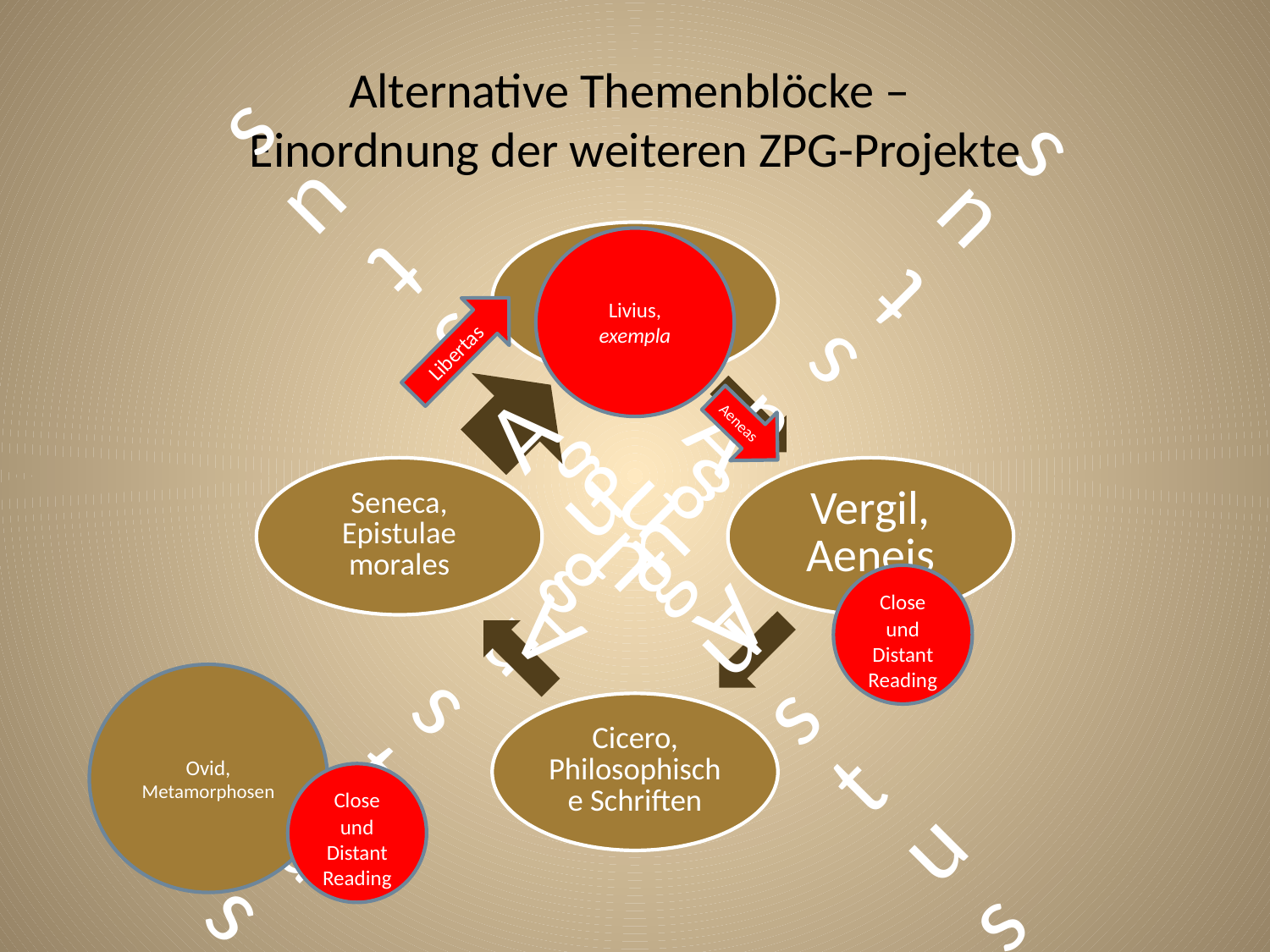

# Alternative Themenblöcke – Einordnung der weiteren ZPG-Projekte
Cicero, Philosophische Schriften
Seneca, Epistulae morales
Vergil, Aeneis
Livius, exempla
Libertas
Aeneas
Close und Distant Reading
Ovid, Metamorphosen
Close und Distant Reading